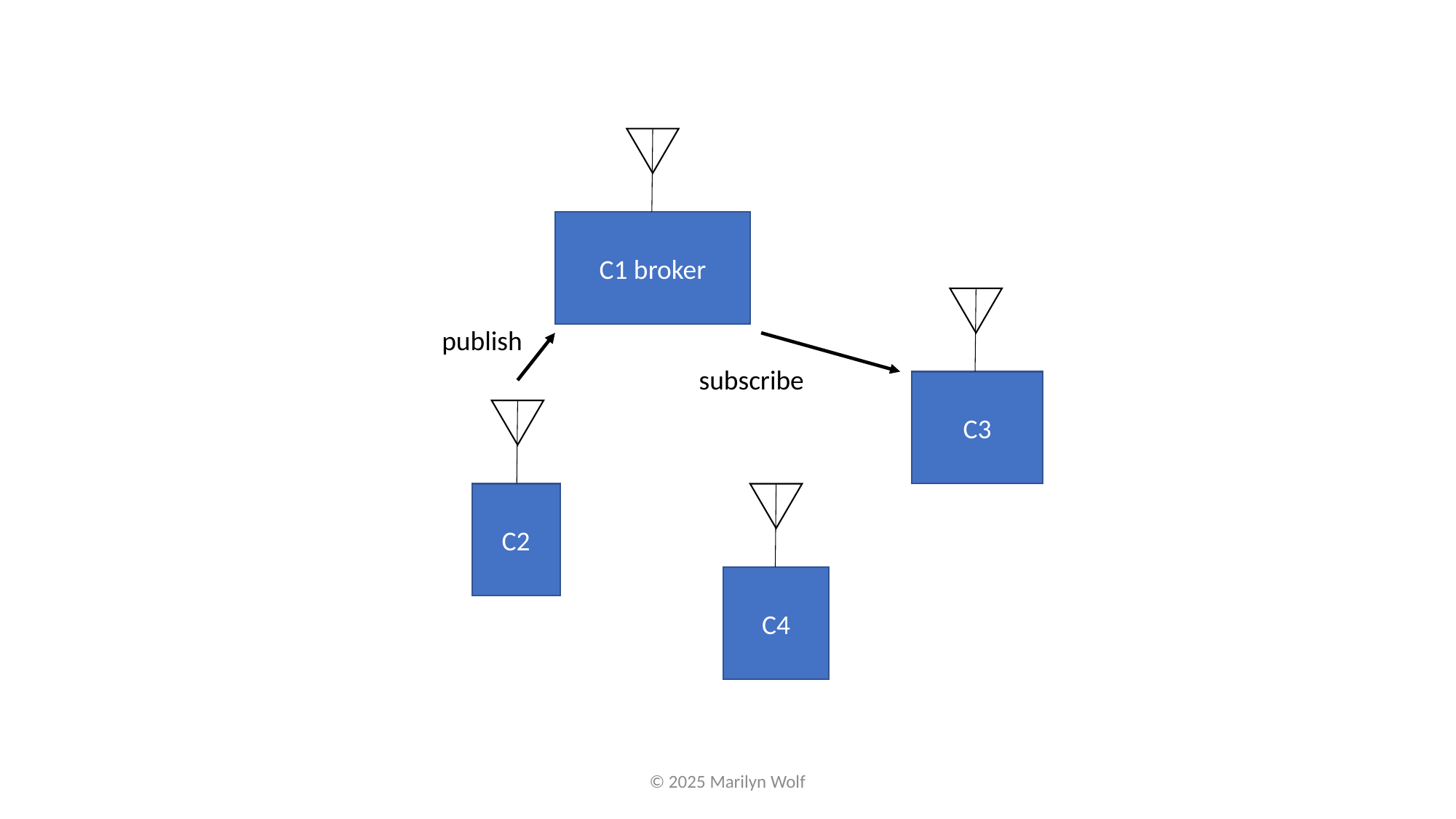

C1 broker

publish
subscribe
C3

C2

C4
© 2025 Marilyn Wolf